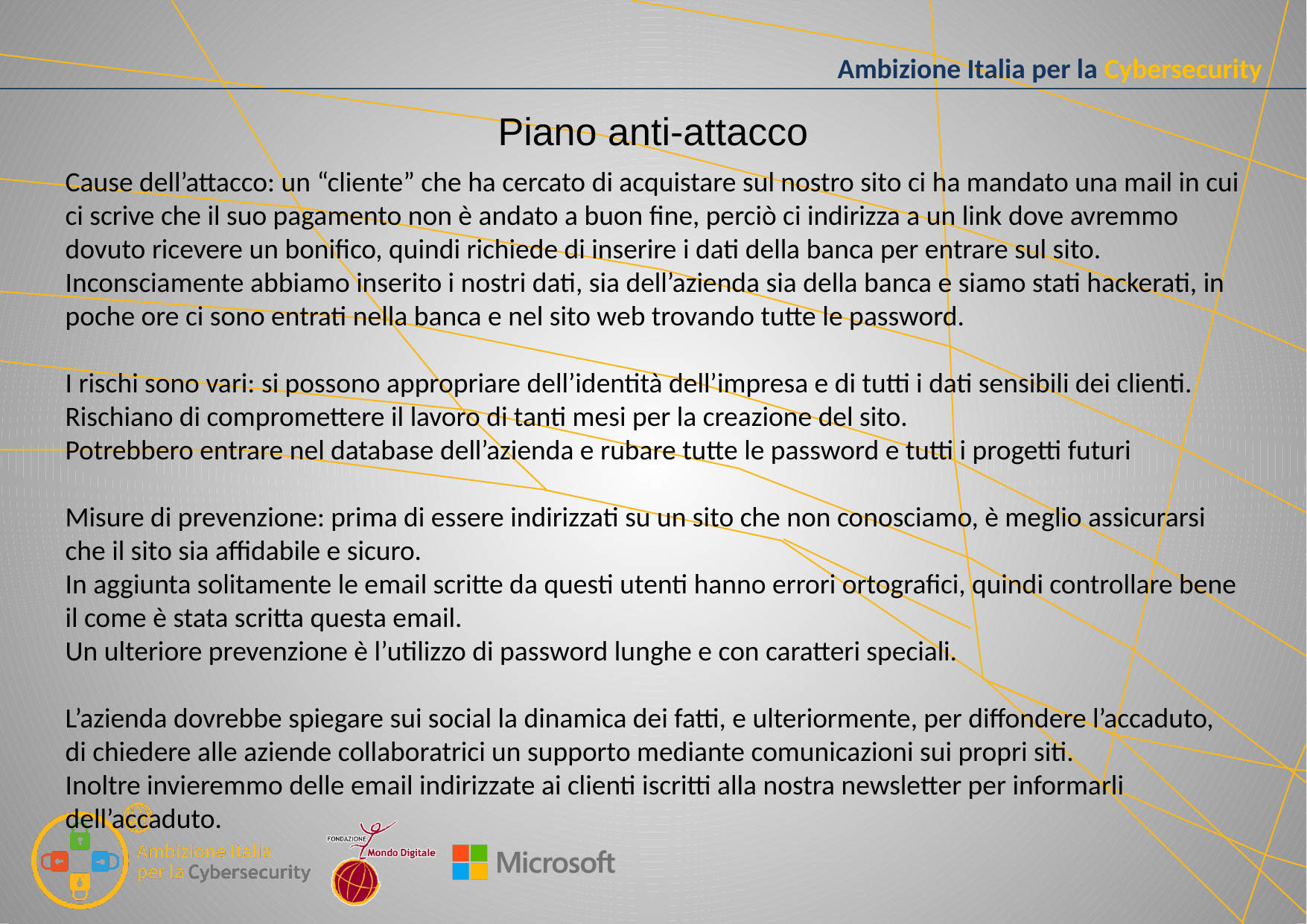

# Piano anti-attacco
Cause dell’attacco: un “cliente” che ha cercato di acquistare sul nostro sito ci ha mandato una mail in cui ci scrive che il suo pagamento non è andato a buon fine, perciò ci indirizza a un link dove avremmo dovuto ricevere un bonifico, quindi richiede di inserire i dati della banca per entrare sul sito.
Inconsciamente abbiamo inserito i nostri dati, sia dell’azienda sia della banca e siamo stati hackerati, in poche ore ci sono entrati nella banca e nel sito web trovando tutte le password.

I rischi sono vari: si possono appropriare dell’identità dell’impresa e di tutti i dati sensibili dei clienti.
Rischiano di compromettere il lavoro di tanti mesi per la creazione del sito.
Potrebbero entrare nel database dell’azienda e rubare tutte le password e tutti i progetti futuri

Misure di prevenzione: prima di essere indirizzati su un sito che non conosciamo, è meglio assicurarsi che il sito sia affidabile e sicuro.
In aggiunta solitamente le email scritte da questi utenti hanno errori ortografici, quindi controllare bene il come è stata scritta questa email.
Un ulteriore prevenzione è l’utilizzo di password lunghe e con caratteri speciali.

L’azienda dovrebbe spiegare sui social la dinamica dei fatti, e ulteriormente, per diffondere l’accaduto, di chiedere alle aziende collaboratrici un supporto mediante comunicazioni sui propri siti.
Inoltre invieremmo delle email indirizzate ai clienti iscritti alla nostra newsletter per informarli dell’accaduto.